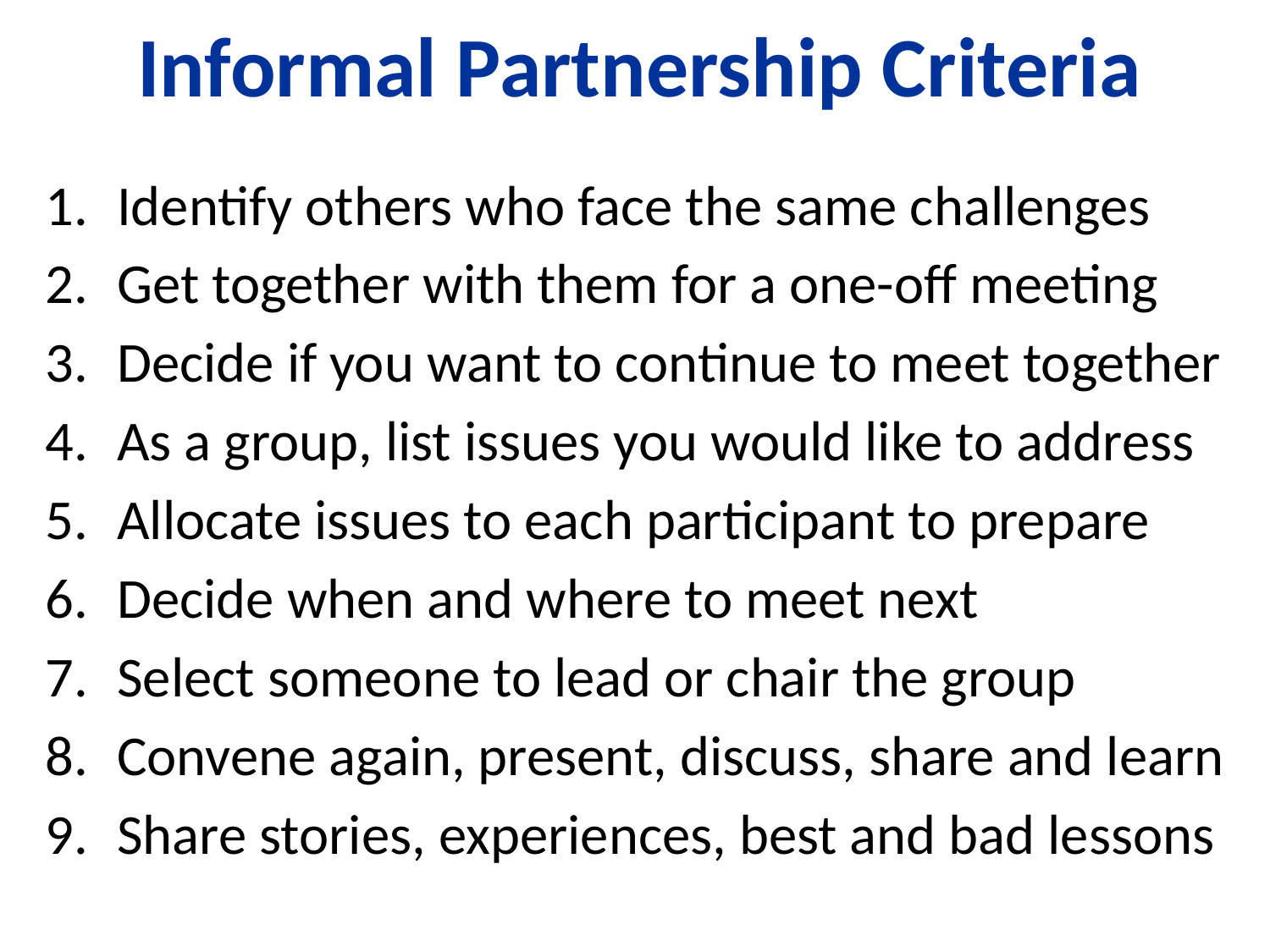

# Informal Partnership Criteria
Identify others who face the same challenges
Get together with them for a one-off meeting
Decide if you want to continue to meet together
As a group, list issues you would like to address
Allocate issues to each participant to prepare
Decide when and where to meet next
Select someone to lead or chair the group
Convene again, present, discuss, share and learn
Share stories, experiences, best and bad lessons